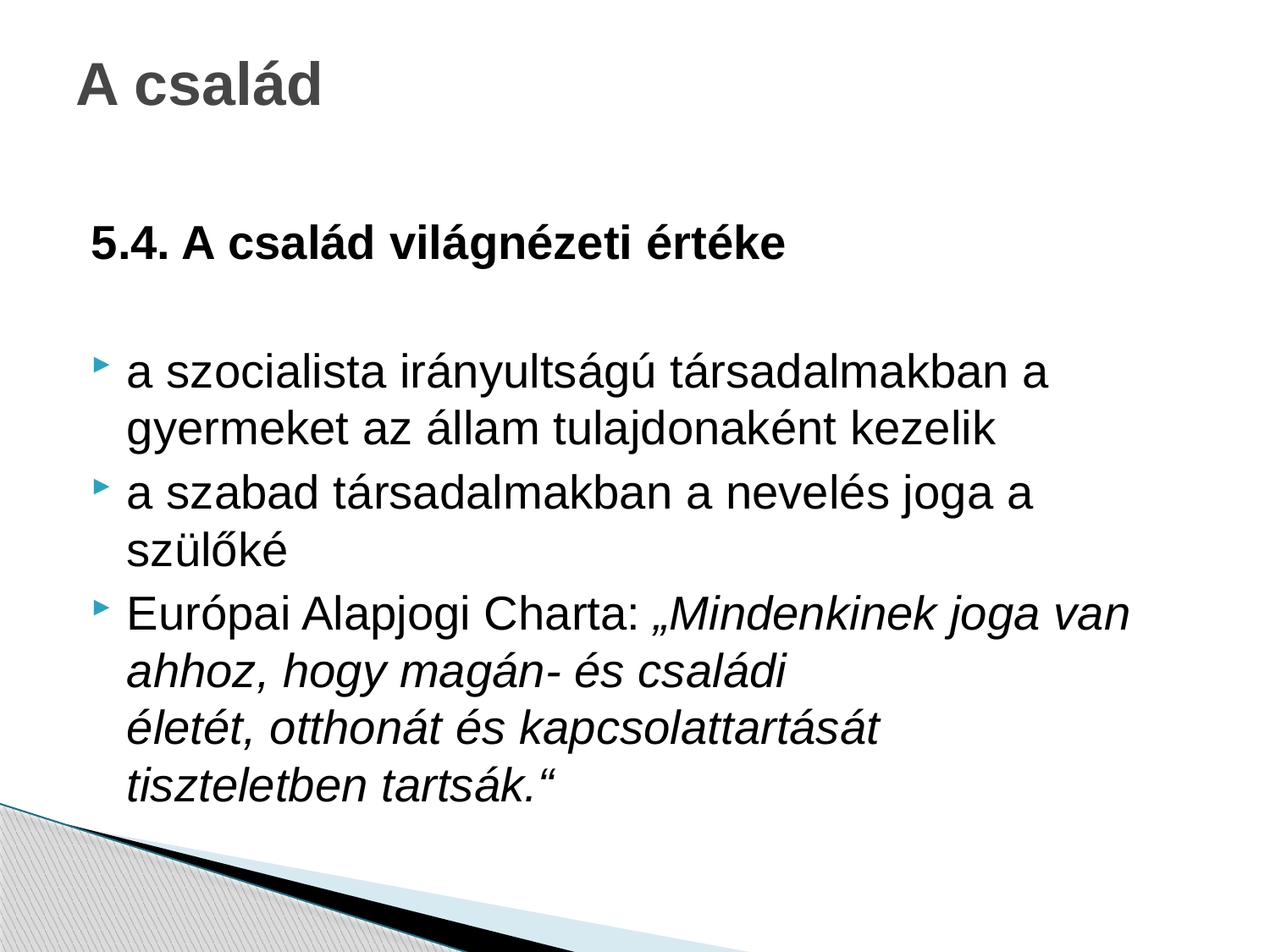

# A család
5.4. A család világnézeti értéke

a szocialista irányultságú társadalmakban a gyermeket az állam tulajdonaként kezelik
a szabad társadalmakban a nevelés joga a szülőké
Európai Alapjogi Charta: „Mindenkinek joga van ahhoz, hogy magán- és családi életét, otthonát és kapcsolattartását tiszteletben tartsák.“